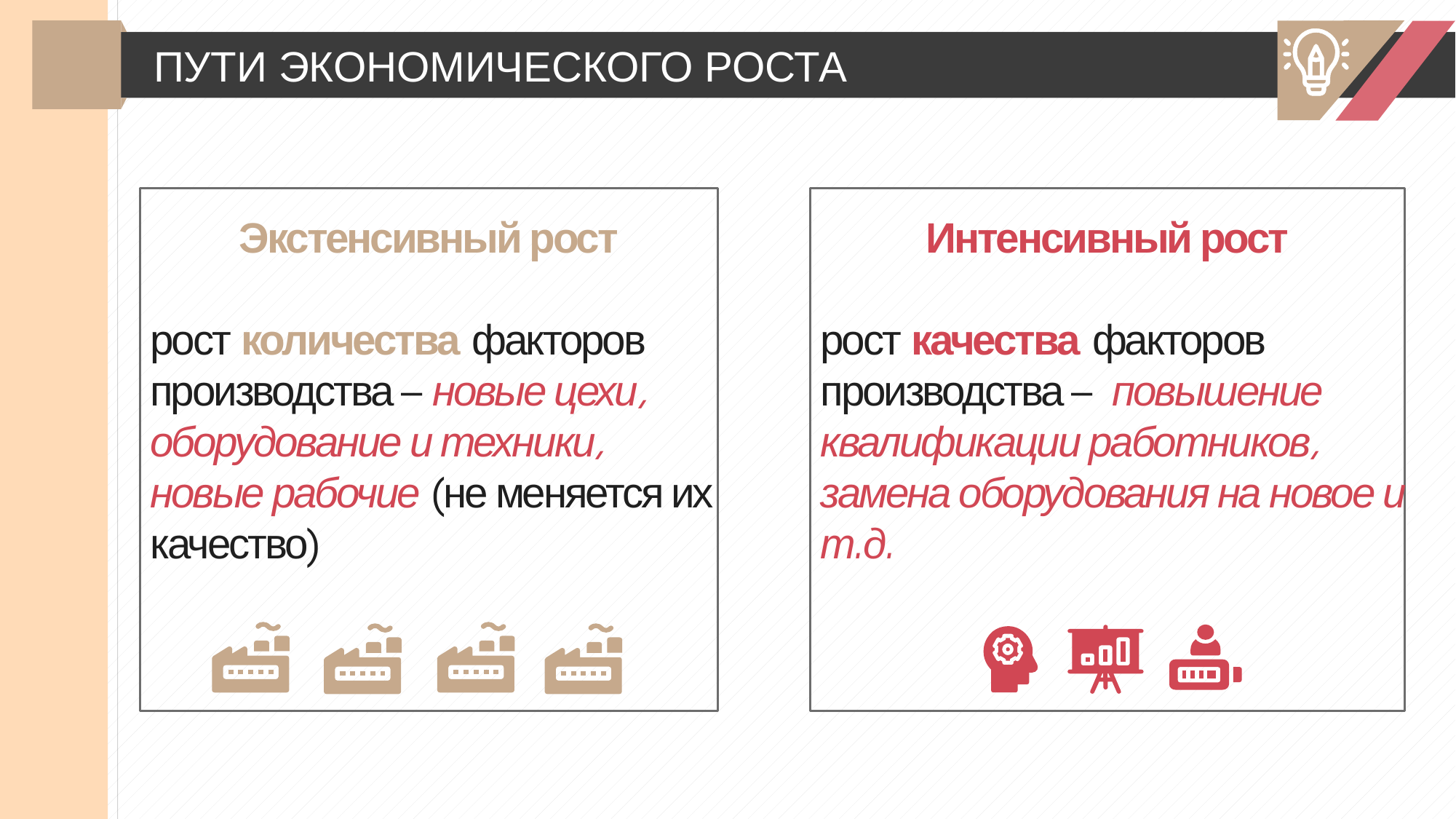

ПУТИ ЭКОНОМИЧЕСКОГО РОСТА
Экстенсивный рост

рост количества факторов производства – новые цехи, оборудование и техники, новые рабочие (не меняется их качество)
Интенсивный рост

рост качества факторов производства –  повышение квалификации работников, замена оборудования на новое и т.д.